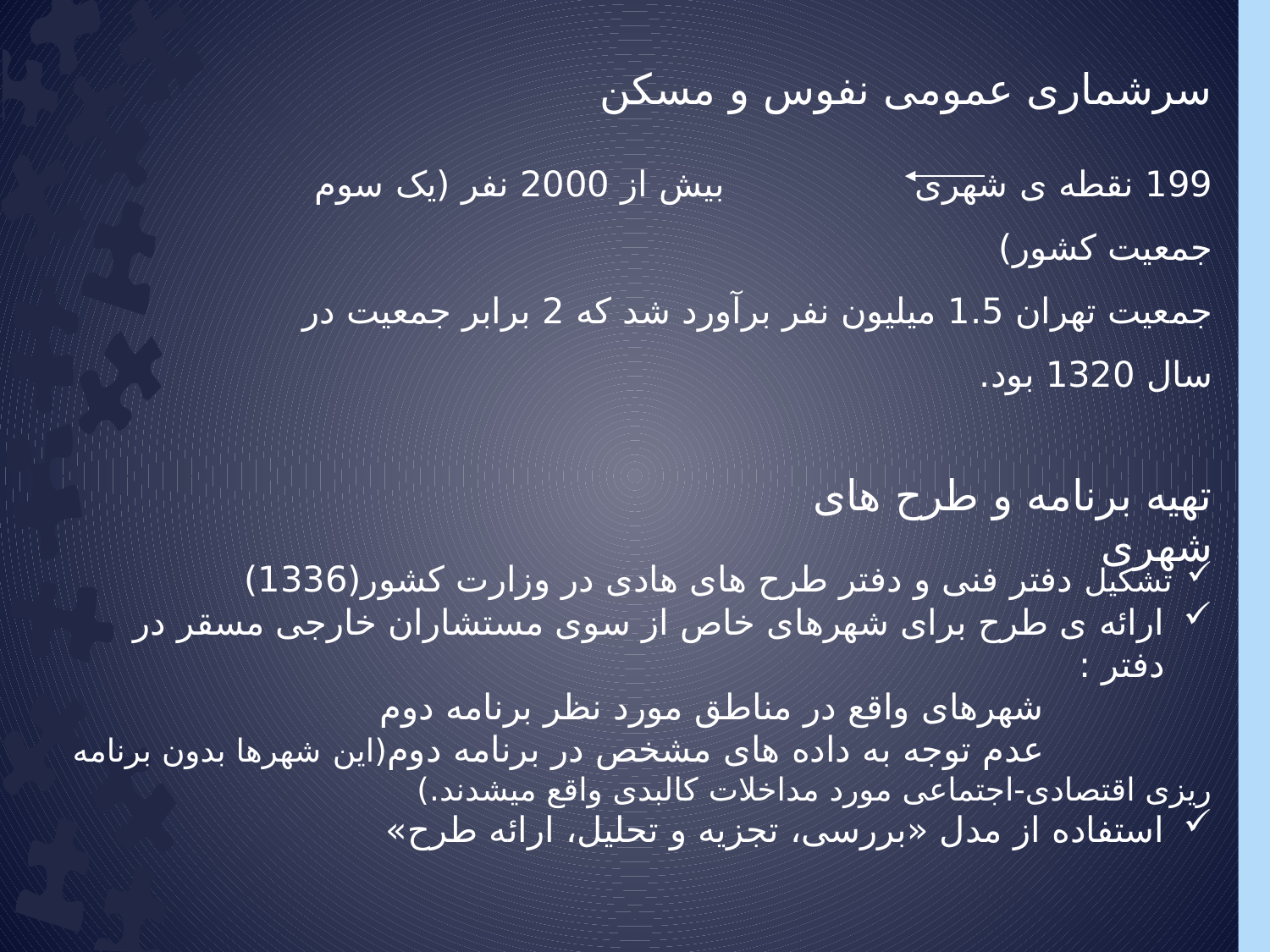

سرشماری عمومی نفوس و مسکن
199 نقطه ی شهری                 بیش از 2000 نفر (یک سوم جمعیت کشور)
جمعیت تهران 1.5 میلیون نفر برآورد شد که 2 برابر جمعیت در سال 1320 بود.
تهیه برنامه و طرح های شهری
تشکیل دفتر فنی و دفتر طرح های هادی در وزارت کشور(1336)
ارائه ی طرح برای شهرهای خاص از سوی مستشاران خارجی مسقر در دفتر :
               شهرهای واقع در مناطق مورد نظر برنامه دوم
               عدم توجه به داده های مشخص در برنامه دوم(این شهرها بدون برنامه ریزی اقتصادی-اجتماعی مورد مداخلات کالبدی واقع میشدند.)
استفاده از مدل «بررسی، تجزیه و تحلیل، ارائه طرح»